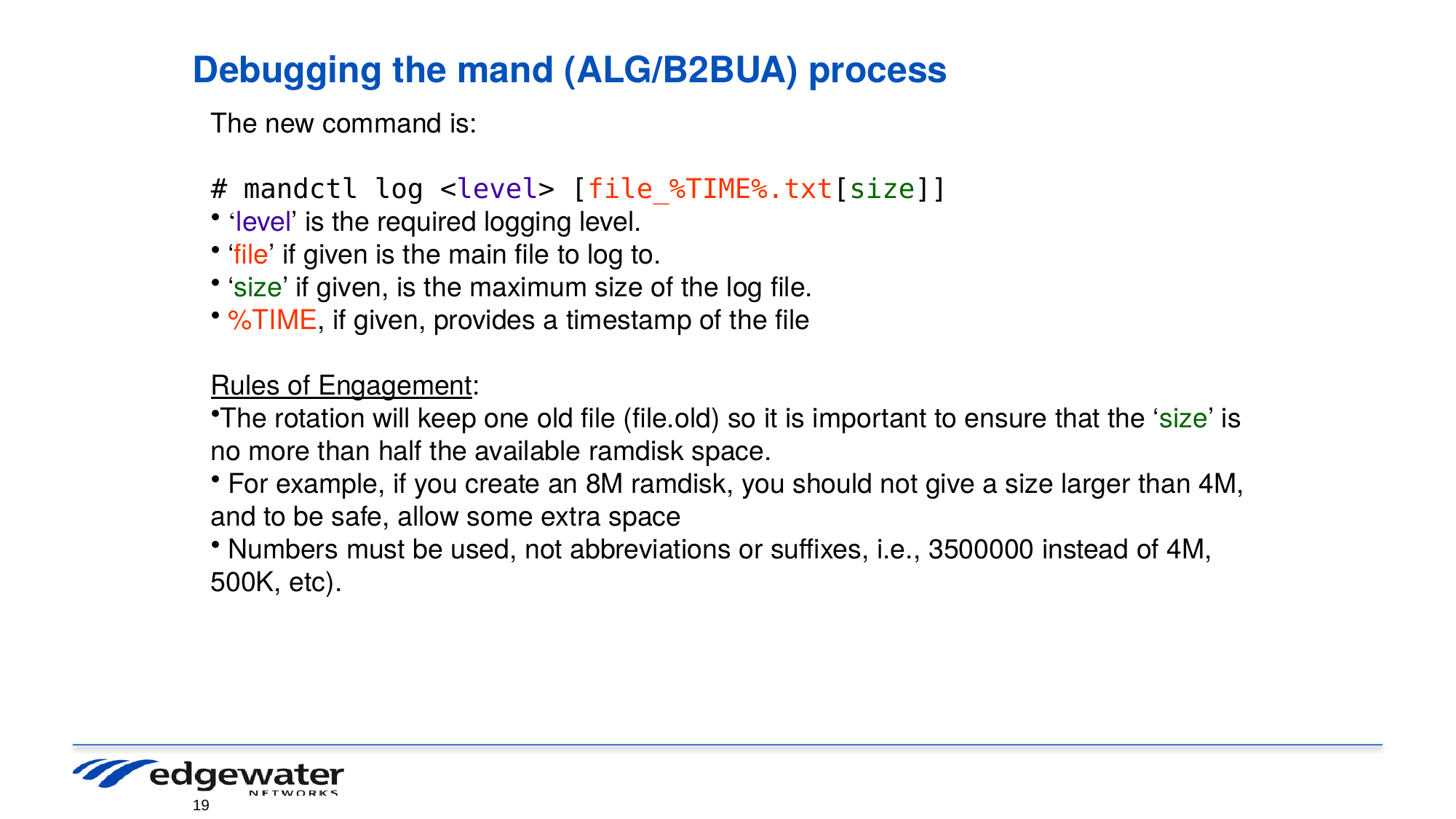

Debugging the mand (ALG/B2BUA) process
The new command is:

# mandctl log <level> [file_%TIME%.txt[size]]
 ‘level’ is the required logging level.
 ‘file’ if given is the main file to log to.
 ‘size’ if given, is the maximum size of the log file.
 %TIME, if given, provides a timestamp of the file

Rules of Engagement:
The rotation will keep one old file (file.old) so it is important to ensure that the ‘size’ is no more than half the available ramdisk space.
 For example, if you create an 8M ramdisk, you should not give a size larger than 4M, and to be safe, allow some extra space
 Numbers must be used, not abbreviations or suffixes, i.e., 3500000 instead of 4M, 500K, etc).
Solution Benefits

Secure, high quality voice

Connectivity made easy

Monitoring and troubleshooting

Reduced OpEx
19